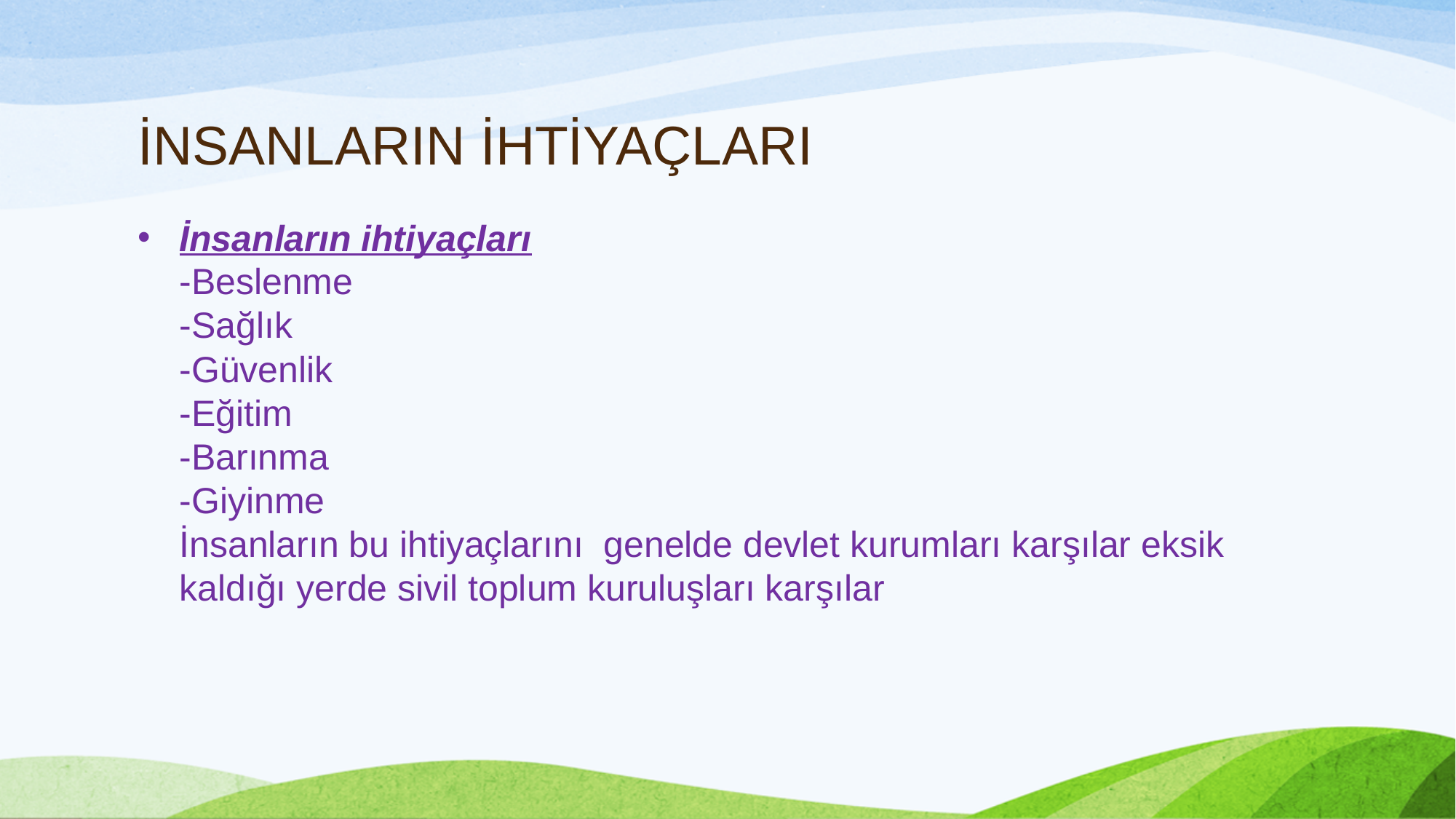

# İNSANLARIN İHTİYAÇLARI
İnsanların ihtiyaçları
-Beslenme
-Sağlık
-Güvenlik
-Eğitim
-Barınma
-Giyinme
İnsanların bu ihtiyaçlarını  genelde devlet kurumları karşılar eksik kaldığı yerde sivil toplum kuruluşları karşılar